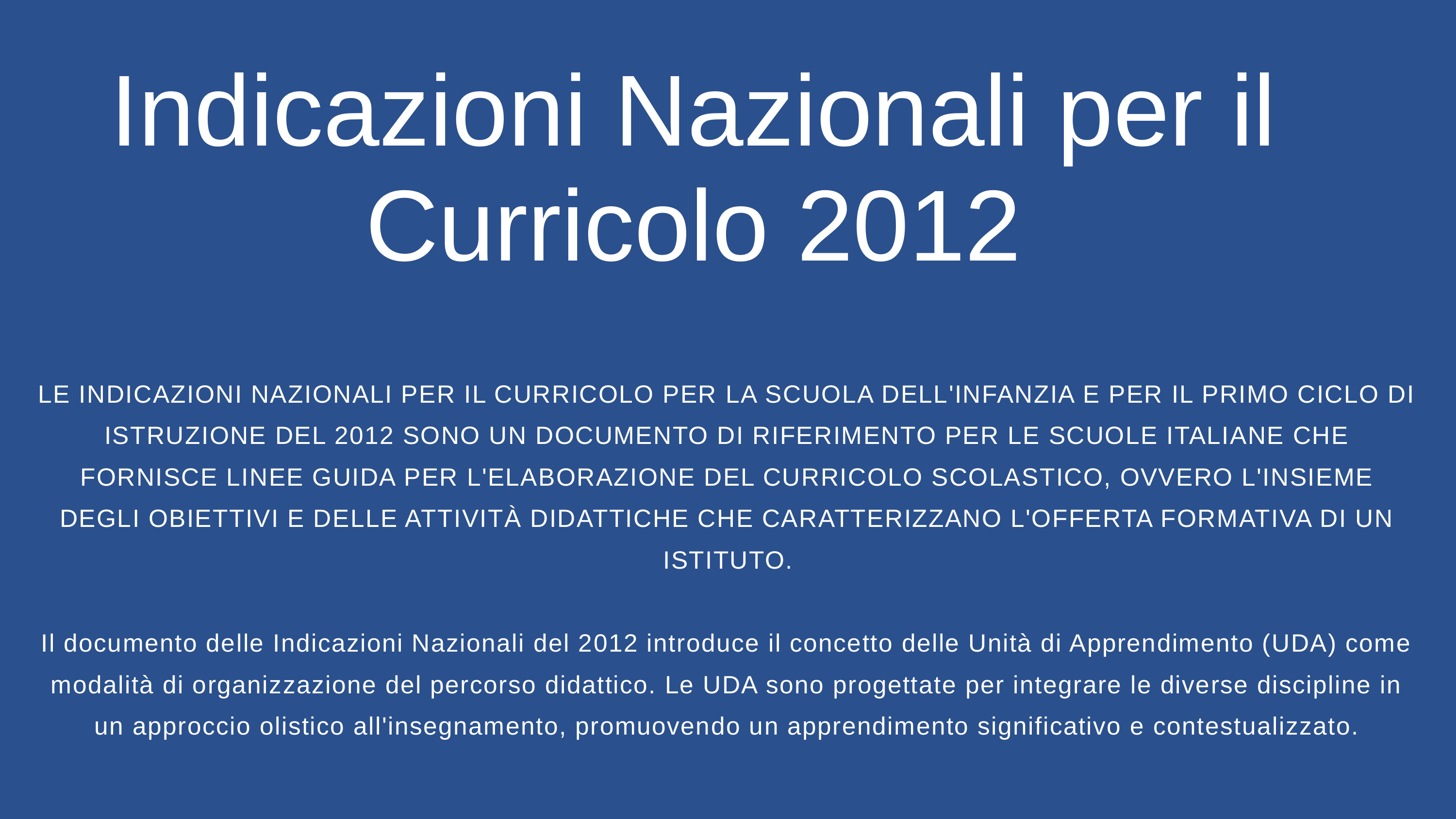

Indicazioni Nazionali per il Curricolo 2012
LE INDICAZIONI NAZIONALI PER IL CURRICOLO PER LA SCUOLA DELL'INFANZIA E PER IL PRIMO CICLO DI ISTRUZIONE DEL 2012 SONO UN DOCUMENTO DI RIFERIMENTO PER LE SCUOLE ITALIANE CHE FORNISCE LINEE GUIDA PER L'ELABORAZIONE DEL CURRICOLO SCOLASTICO, OVVERO L'INSIEME DEGLI OBIETTIVI E DELLE ATTIVITÀ DIDATTICHE CHE CARATTERIZZANO L'OFFERTA FORMATIVA DI UN ISTITUTO.

Il documento delle Indicazioni Nazionali del 2012 introduce il concetto delle Unità di Apprendimento (UDA) come modalità di organizzazione del percorso didattico. Le UDA sono progettate per integrare le diverse discipline in un approccio olistico all'insegnamento, promuovendo un apprendimento significativo e contestualizzato.